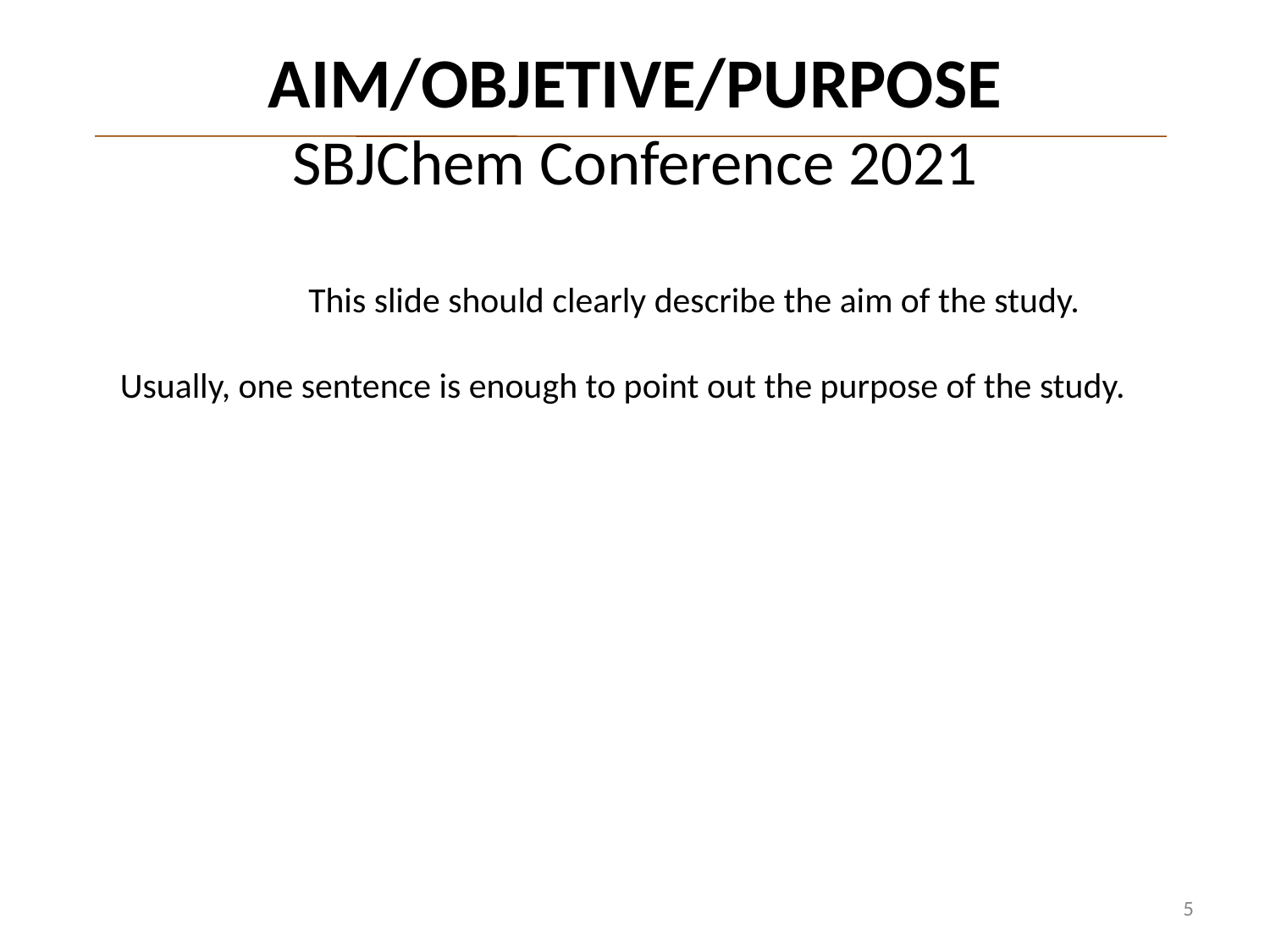

# AIM/OBJETIVE/PURPOSE SBJChem Conference 2021
	This slide should clearly describe the aim of the study.
Usually, one sentence is enough to point out the purpose of the study.

5